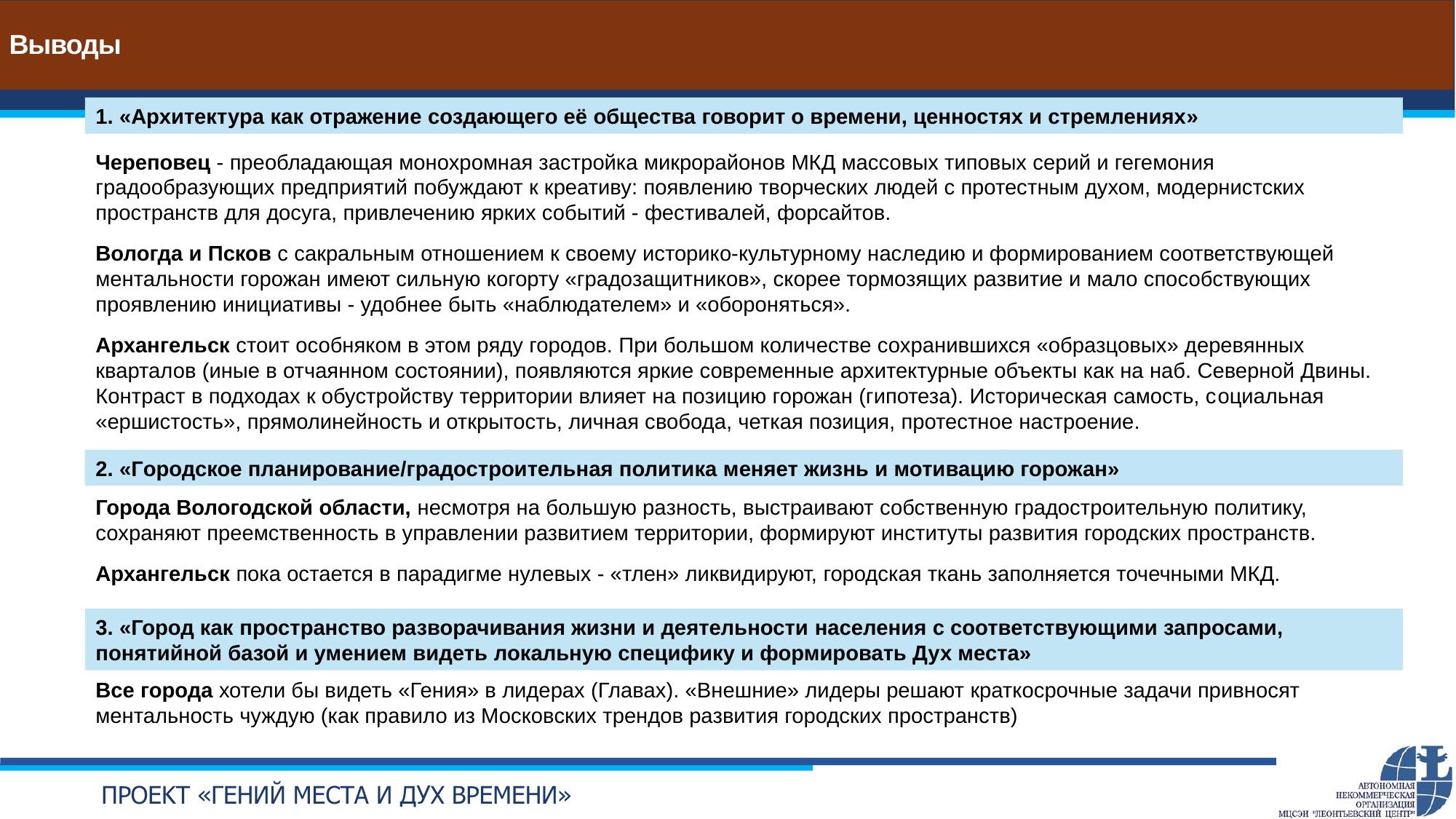

Выводы
Вологда
Петрозаводск

1. «Архитектура как отражение создающего её общества говорит о времени, ценностях и стремлениях»
Череповец - преобладающая монохромная застройка микрорайонов МКД массовых типовых серий и гегемония градообразующих предприятий побуждают к креативу: появлению творческих людей с протестным духом, модернистских пространств для досуга, привлечению ярких событий - фестивалей, форсайтов.
Вологда и Псков с сакральным отношением к своему историко-культурному наследию и формированием соответствующей ментальности горожан имеют сильную когорту «градозащитников», скорее тормозящих развитие и мало способствующих проявлению инициативы - удобнее быть «наблюдателем» и «обороняться».
Архангельск стоит особняком в этом ряду городов. При большом количестве сохранившихся «образцовых» деревянных кварталов (иные в отчаянном состоянии), появляются яркие современные архитектурные объекты как на наб. Северной Двины. Контраст в подходах к обустройству территории влияет на позицию горожан (гипотеза). Историческая самость, социальная «ершистость», прямолинейность и открытость, личная свобода, четкая позиция, протестное настроение.
2. «Городское планирование/градостроительная политика меняет жизнь и мотивацию горожан»
Города Вологодской области, несмотря на большую разность, выстраивают собственную градостроительную политику, сохраняют преемственность в управлении развитием территории, формируют институты развития городских пространств.
Архангельск пока остается в парадигме нулевых - «тлен» ликвидируют, городская ткань заполняется точечными МКД.
3. «Город как пространство разворачивания жизни и деятельности населения с соответствующими запросами, понятийной базой и умением видеть локальную специфику и формировать Дух места»
Все города хотели бы видеть «Гения» в лидерах (Главах). «Внешние» лидеры решают краткосрочные задачи привносят ментальность чуждую (как правило из Московских трендов развития городских пространств)